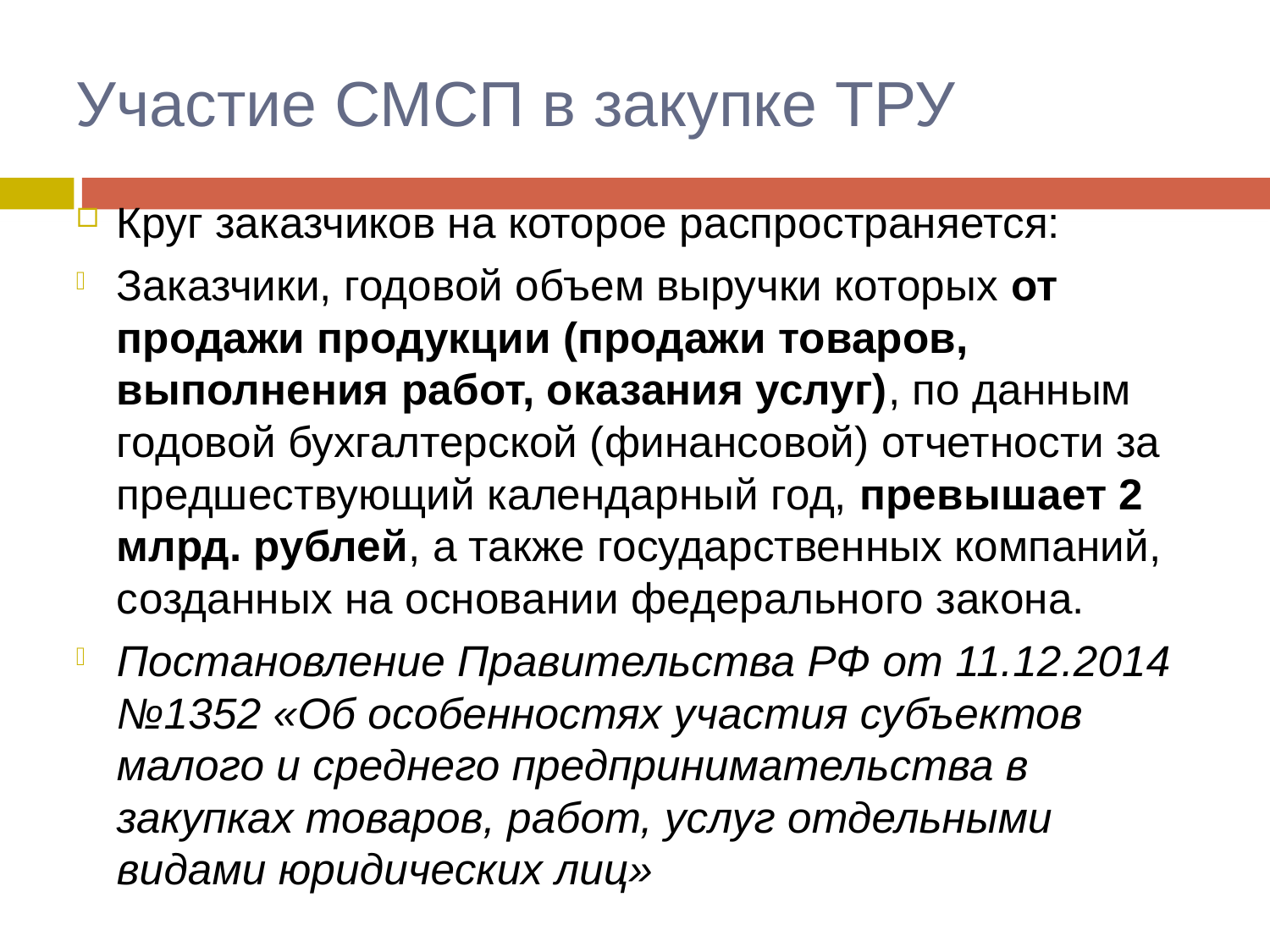

# Участие СМСП в закупке ТРУ
Круг заказчиков на которое распространяется:
Заказчики, годовой объем выручки которых от продажи продукции (продажи товаров, выполнения работ, оказания услуг), по данным годовой бухгалтерской (финансовой) отчетности за предшествующий календарный год, превышает 2 млрд. рублей, а также государственных компаний, созданных на основании федерального закона.
Постановление Правительства РФ от 11.12.2014 №1352 «Об особенностях участия субъектов малого и среднего предпринимательства в закупках товаров, работ, услуг отдельными видами юридических лиц»